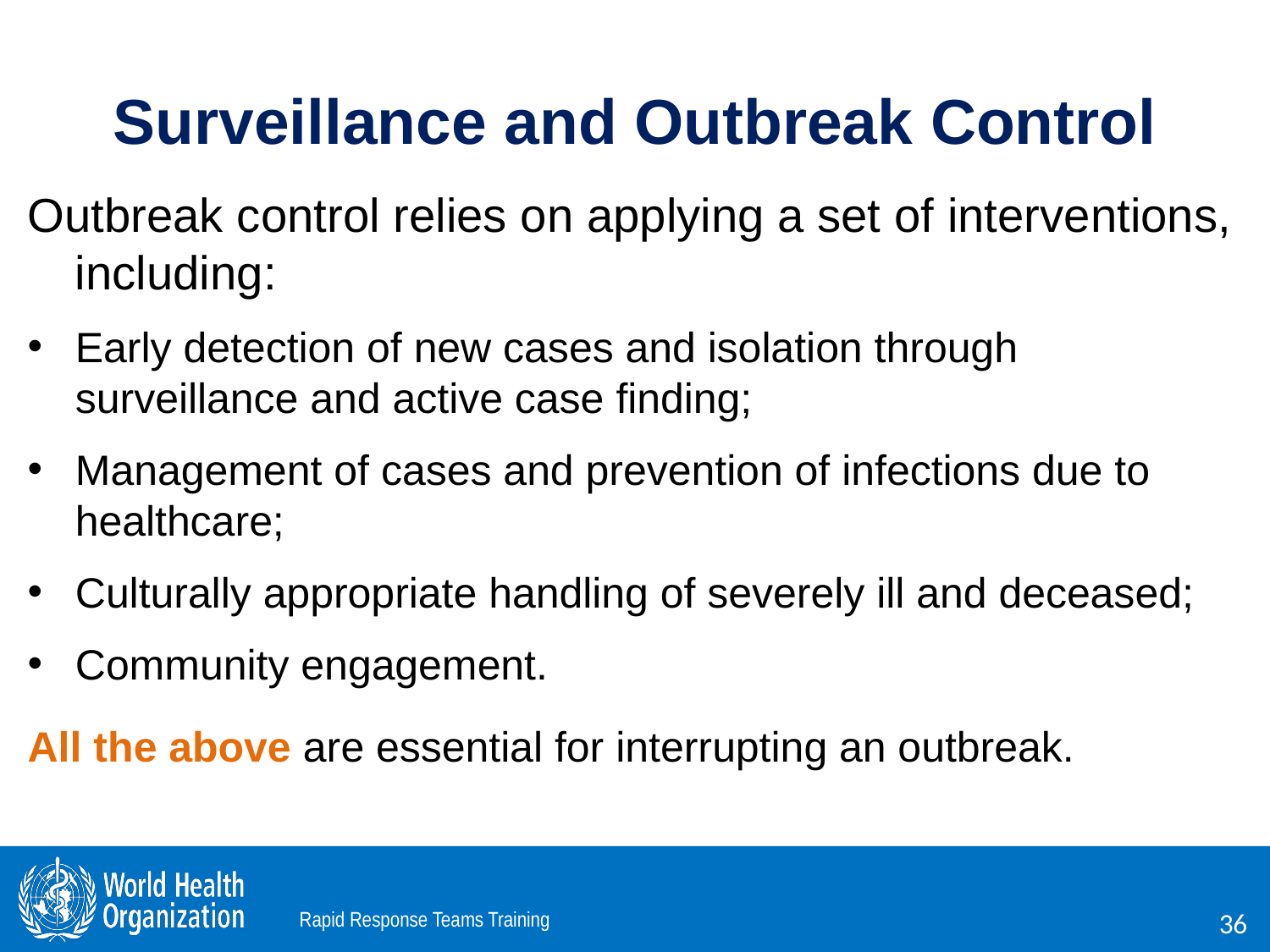

Surveillance and Outbreak Control
Outbreak control relies on applying a set of interventions, including:
Early detection of new cases and isolation through surveillance and active case finding;
Management of cases and prevention of infections due to healthcare;
Culturally appropriate handling of severely ill and deceased;
Community engagement.
All the above are essential for interrupting an outbreak.